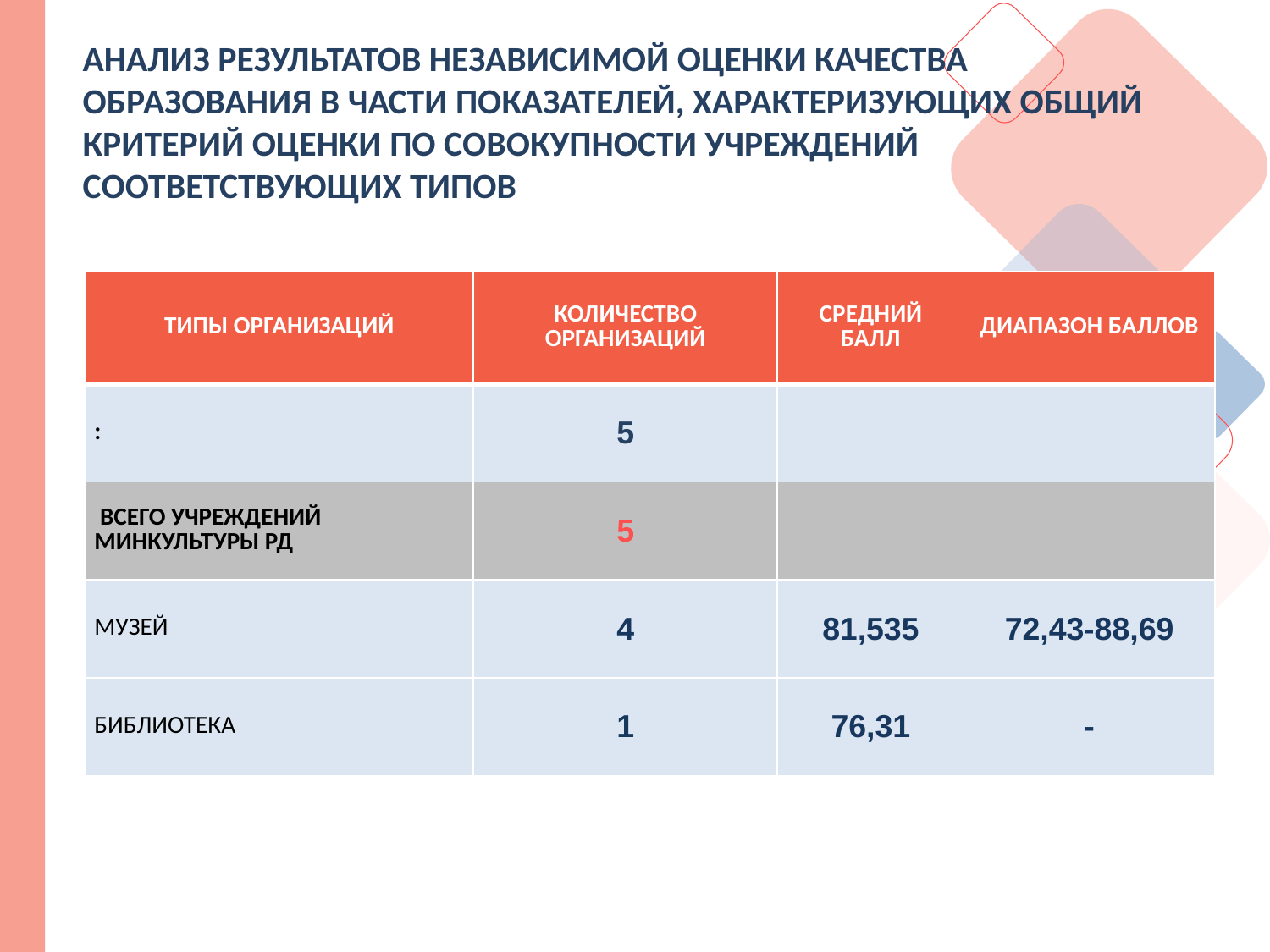

АНАЛИЗ РЕЗУЛЬТАТОВ НЕЗАВИСИМОЙ ОЦЕНКИ КАЧЕСТВА ОБРАЗОВАНИЯ В ЧАСТИ ПОКАЗАТЕЛЕЙ, ХАРАКТЕРИЗУЮЩИХ ОБЩИЙ КРИТЕРИЙ ОЦЕНКИ ПО СОВОКУПНОСТИ УЧРЕЖДЕНИЙ СООТВЕТСТВУЮЩИХ ТИПОВ
| ТИПЫ ОРГАНИЗАЦИЙ | КОЛИЧЕСТВО ОРГАНИЗАЦИЙ | СРЕДНИЙ БАЛЛ | ДИАПАЗОН БАЛЛОВ |
| --- | --- | --- | --- |
| : | 5 |  |  |
| ВСЕГО УЧРЕЖДЕНИЙ МИНКУЛЬТУРЫ РД | 5 |  |  |
| МУЗЕЙ | 4 | 81,535 | 72,43-88,69 |
| БИБЛИОТЕКА | 1 | 76,31 | - |